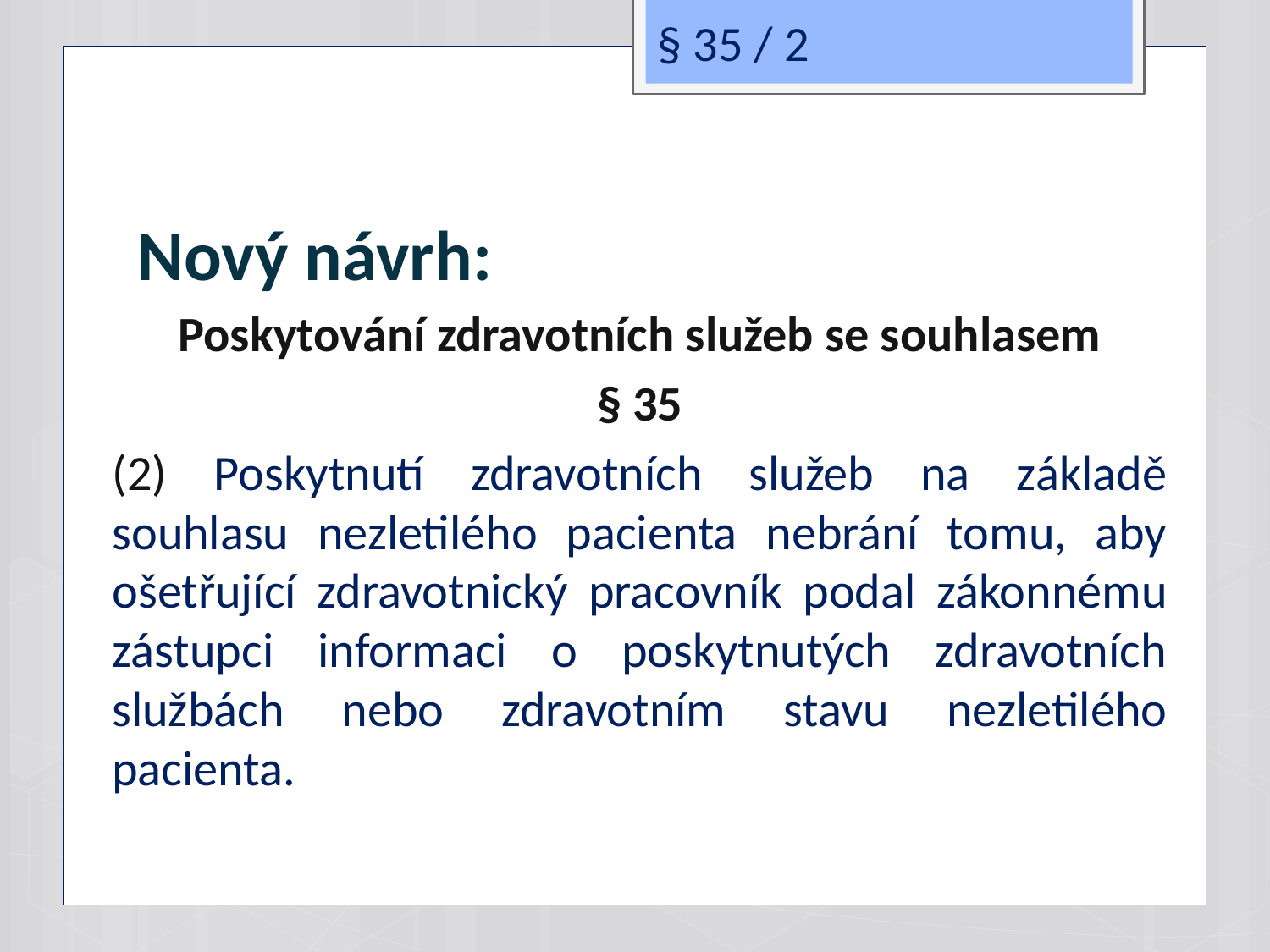

§ 35 / 2
# Nový návrh:
Poskytování zdravotních služeb se souhlasem
§ 35
(2) Poskytnutí zdravotních služeb na základě souhlasu nezletilého pacienta nebrání tomu, aby ošetřující zdravotnický pracovník podal zákonnému zástupci informaci o poskytnutých zdravotních službách nebo zdravotním stavu nezletilého pacienta.